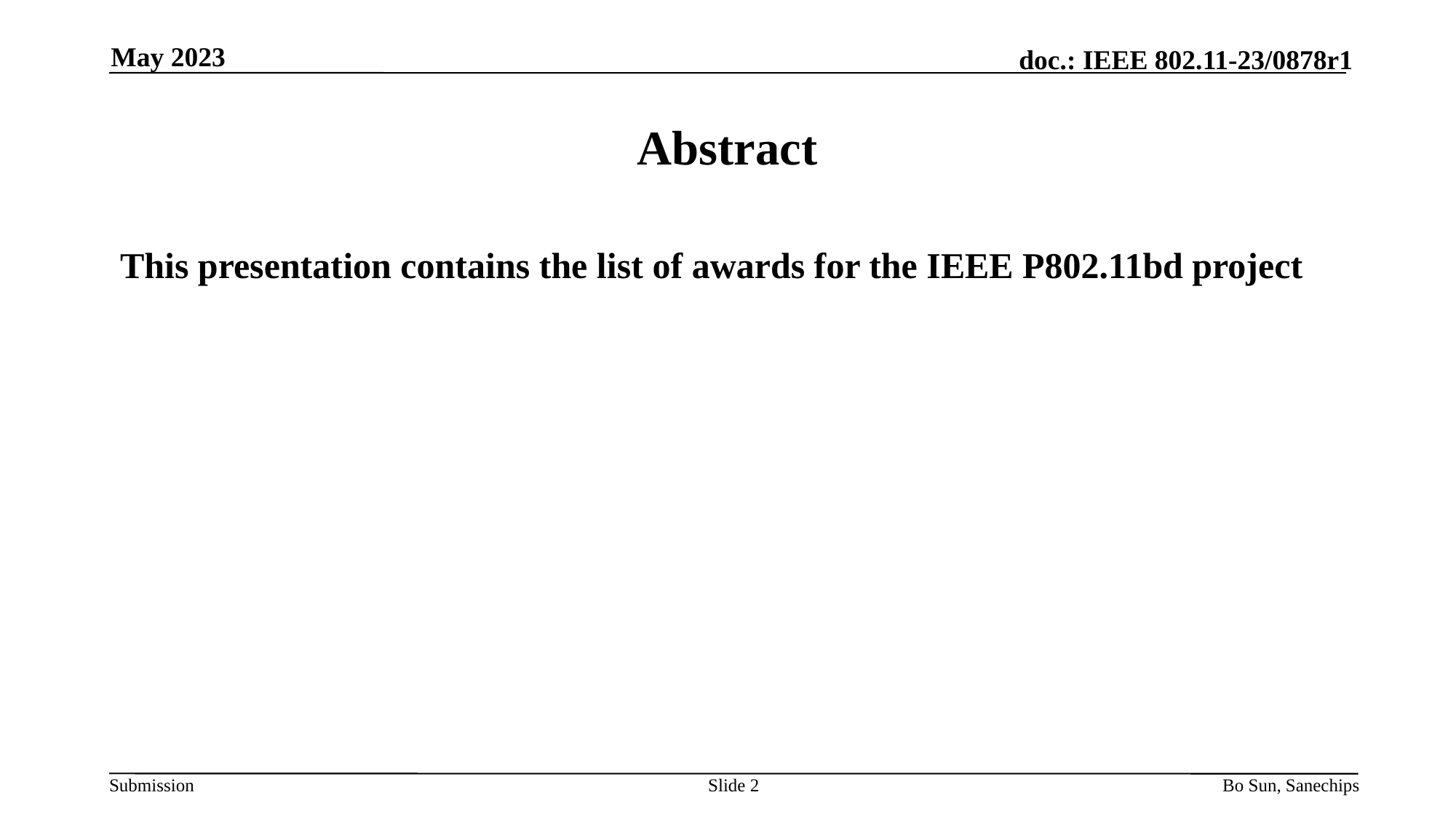

May 2023
# Abstract
This presentation contains the list of awards for the IEEE P802.11bd project
Slide 2
Bo Sun, Sanechips